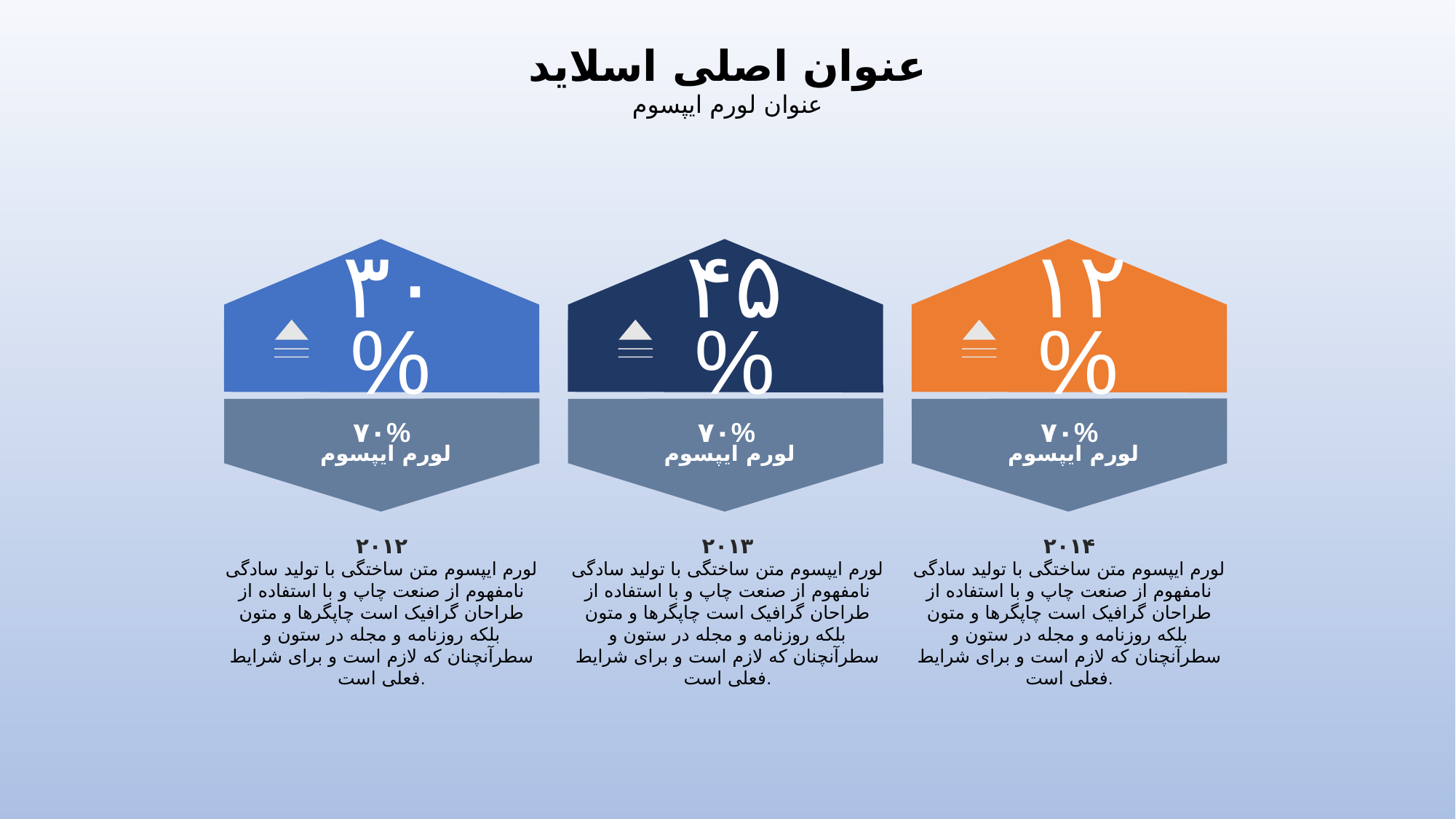

عنوان اصلی اسلاید
عنوان لورم ایپسوم

۳۰%

۴۵%

۱۲%

۷۰%
لورم ایپسوم

۷۰%
لورم ایپسوم

۷۰%
لورم ایپسوم
۲۰۱۲
لورم ایپسوم متن ساختگی با تولید سادگی نامفهوم از صنعت چاپ و با استفاده از طراحان گرافیک است چاپگرها و متون بلکه روزنامه و مجله در ستون و سطرآنچنان که لازم است و برای شرایط فعلی است.
۲۰۱۳
لورم ایپسوم متن ساختگی با تولید سادگی نامفهوم از صنعت چاپ و با استفاده از طراحان گرافیک است چاپگرها و متون بلکه روزنامه و مجله در ستون و سطرآنچنان که لازم است و برای شرایط فعلی است.
۲۰۱۴
لورم ایپسوم متن ساختگی با تولید سادگی نامفهوم از صنعت چاپ و با استفاده از طراحان گرافیک است چاپگرها و متون بلکه روزنامه و مجله در ستون و سطرآنچنان که لازم است و برای شرایط فعلی است.